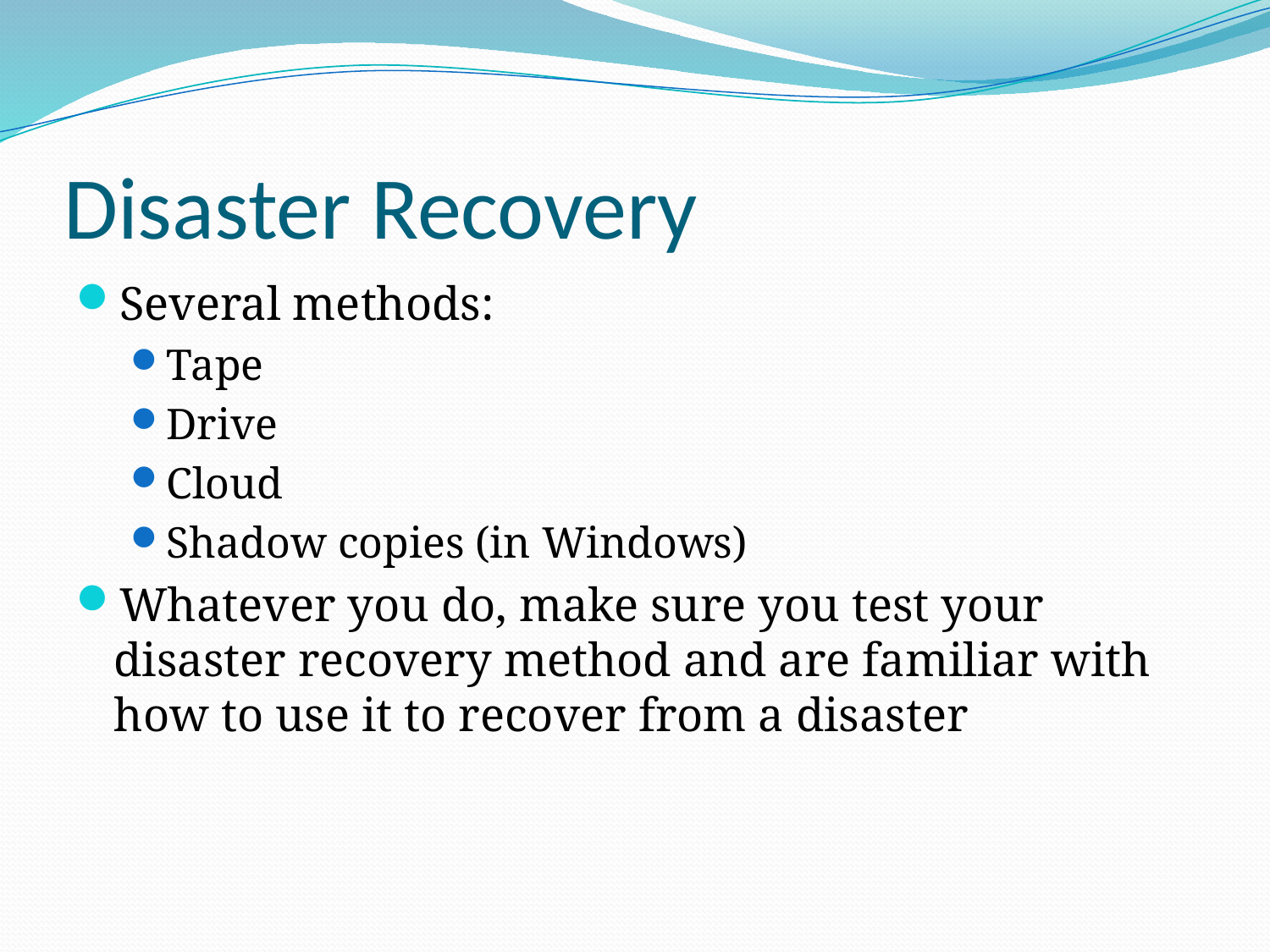

# Disaster Recovery
Several methods:
Tape
Drive
Cloud
Shadow copies (in Windows)
Whatever you do, make sure you test your disaster recovery method and are familiar with how to use it to recover from a disaster